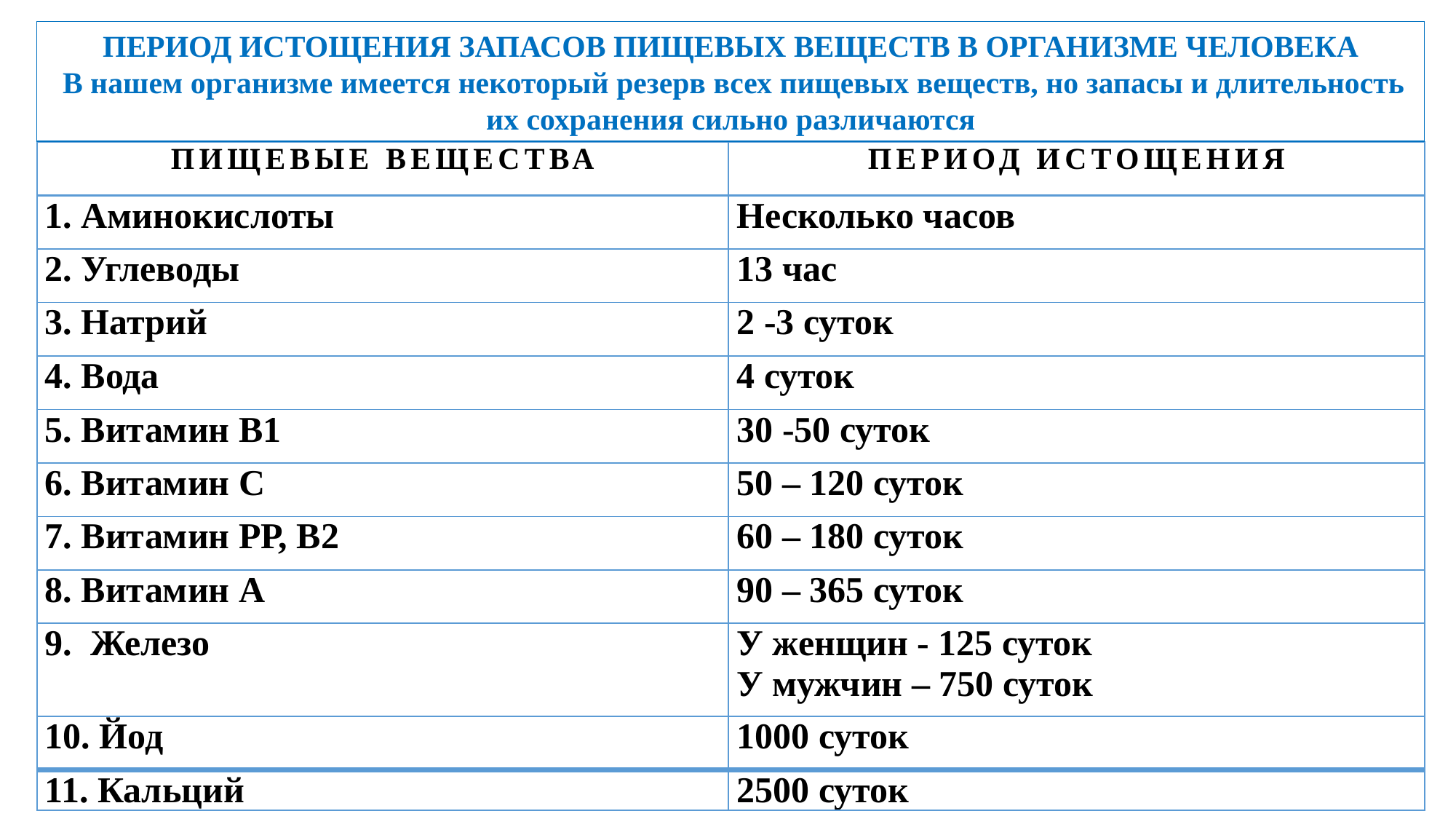

ПЕРИОД ИСТОЩЕНИЯ ЗАПАСОВ ПИЩЕВЫХ ВЕЩЕСТВ В ОРГАНИЗМЕ ЧЕЛОВЕКА
 В нашем организме имеется некоторый резерв всех пищевых веществ, но запасы и длительность их сохранения сильно различаются
| ПИЩЕВЫЕ ВЕЩЕСТВА | ПЕРИОД ИСТОЩЕНИЯ |
| --- | --- |
| 1. Аминокислоты | Несколько часов |
| 2. Углеводы | 13 час |
| 3. Натрий | 2 -3 суток |
| 4. Вода | 4 суток |
| 5. Витамин В1 | 30 -50 суток |
| 6. Витамин С | 50 – 120 суток |
| 7. Витамин РР, В2 | 60 – 180 суток |
| 8. Витамин А | 90 – 365 суток |
| 9. Железо | У женщин - 125 суток У мужчин – 750 суток |
| 10. Йод | 1000 суток |
| 11. Кальций | 2500 суток |